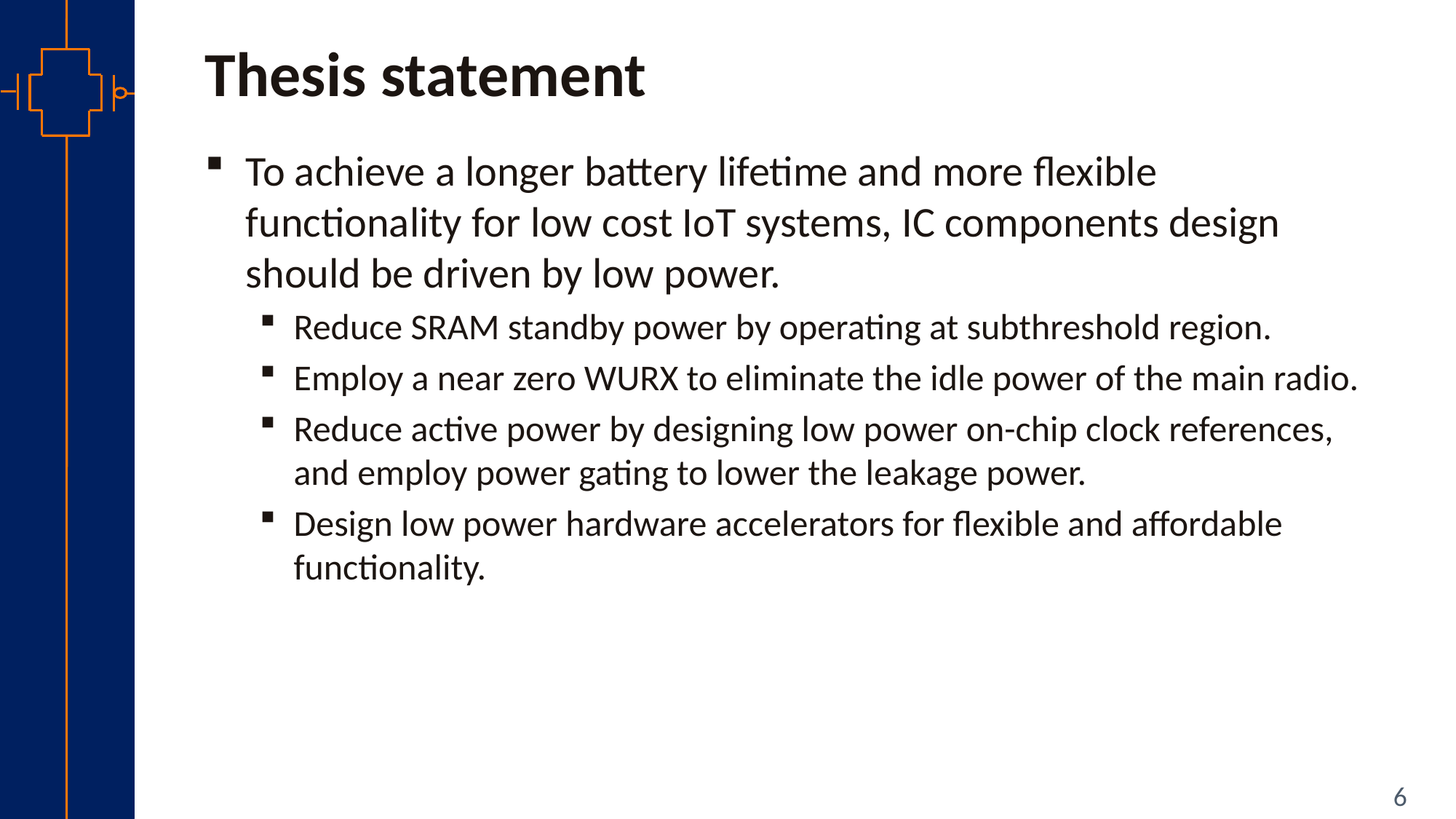

# Thesis statement
To achieve a longer battery lifetime and more flexible functionality for low cost IoT systems, IC components design should be driven by low power.
Reduce SRAM standby power by operating at subthreshold region.
Employ a near zero WURX to eliminate the idle power of the main radio.
Reduce active power by designing low power on-chip clock references, and employ power gating to lower the leakage power.
Design low power hardware accelerators for flexible and affordable functionality.

6